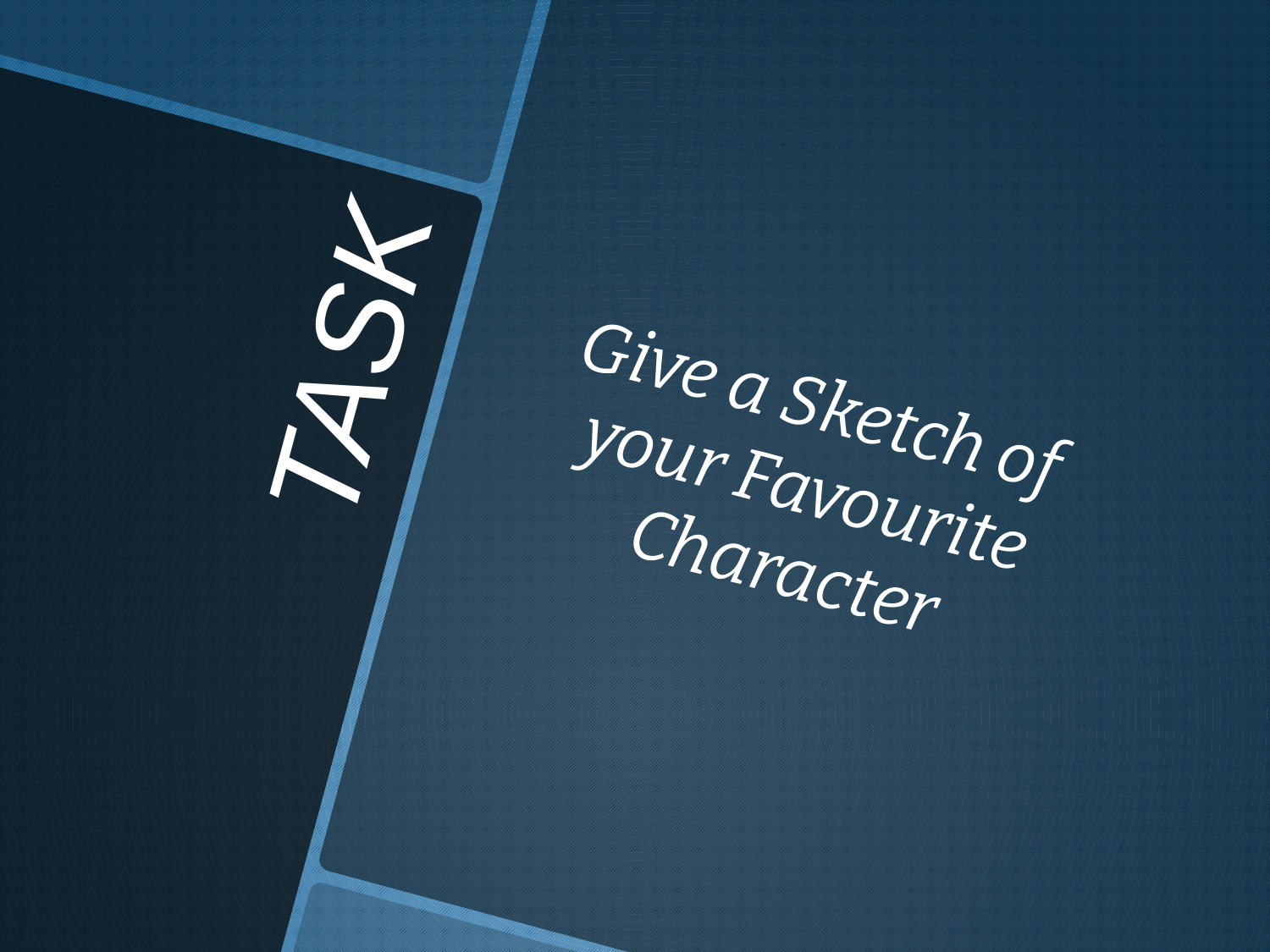

Give a Sketch of  your Favourite Character
# TASK